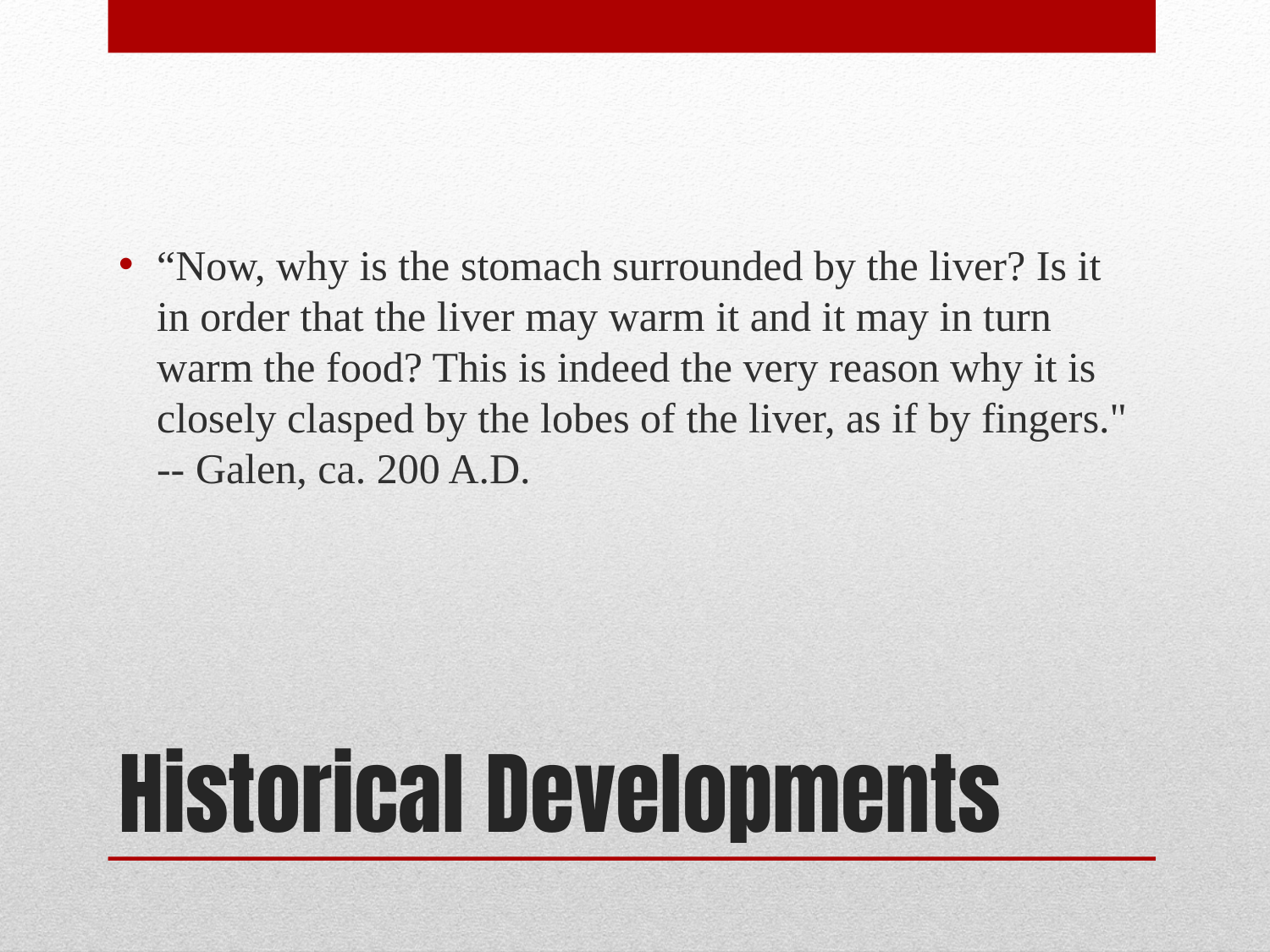

“Now, why is the stomach surrounded by the liver? Is it in order that the liver may warm it and it may in turn warm the food? This is indeed the very reason why it is closely clasped by the lobes of the liver, as if by fingers." -- Galen, ca. 200 A.D.
# Historical Developments